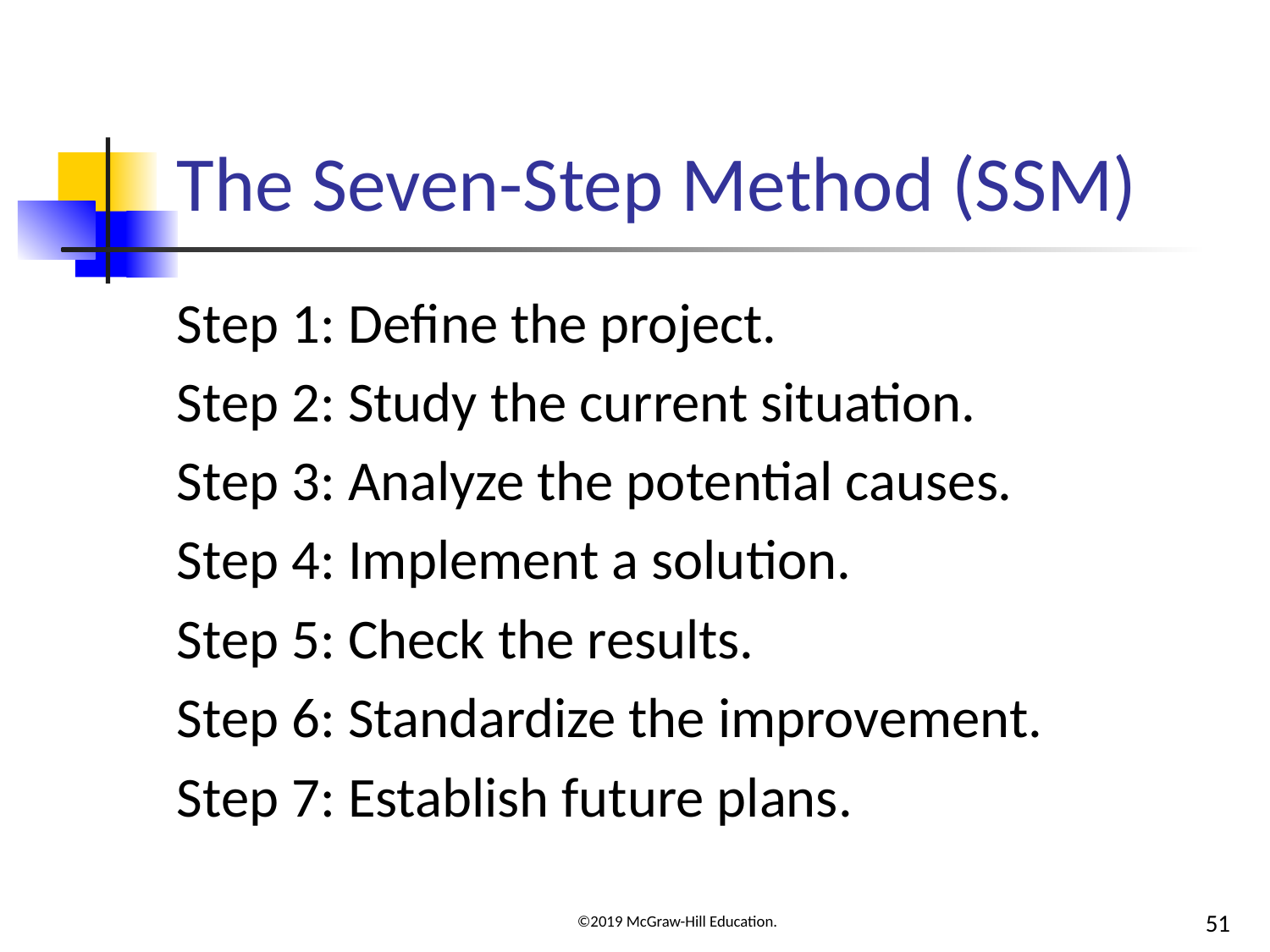

# The Seven-Step Method (SSM)
Step 1: Define the project.
Step 2: Study the current situation.
Step 3: Analyze the potential causes.
Step 4: Implement a solution.
Step 5: Check the results.
Step 6: Standardize the improvement.
Step 7: Establish future plans.